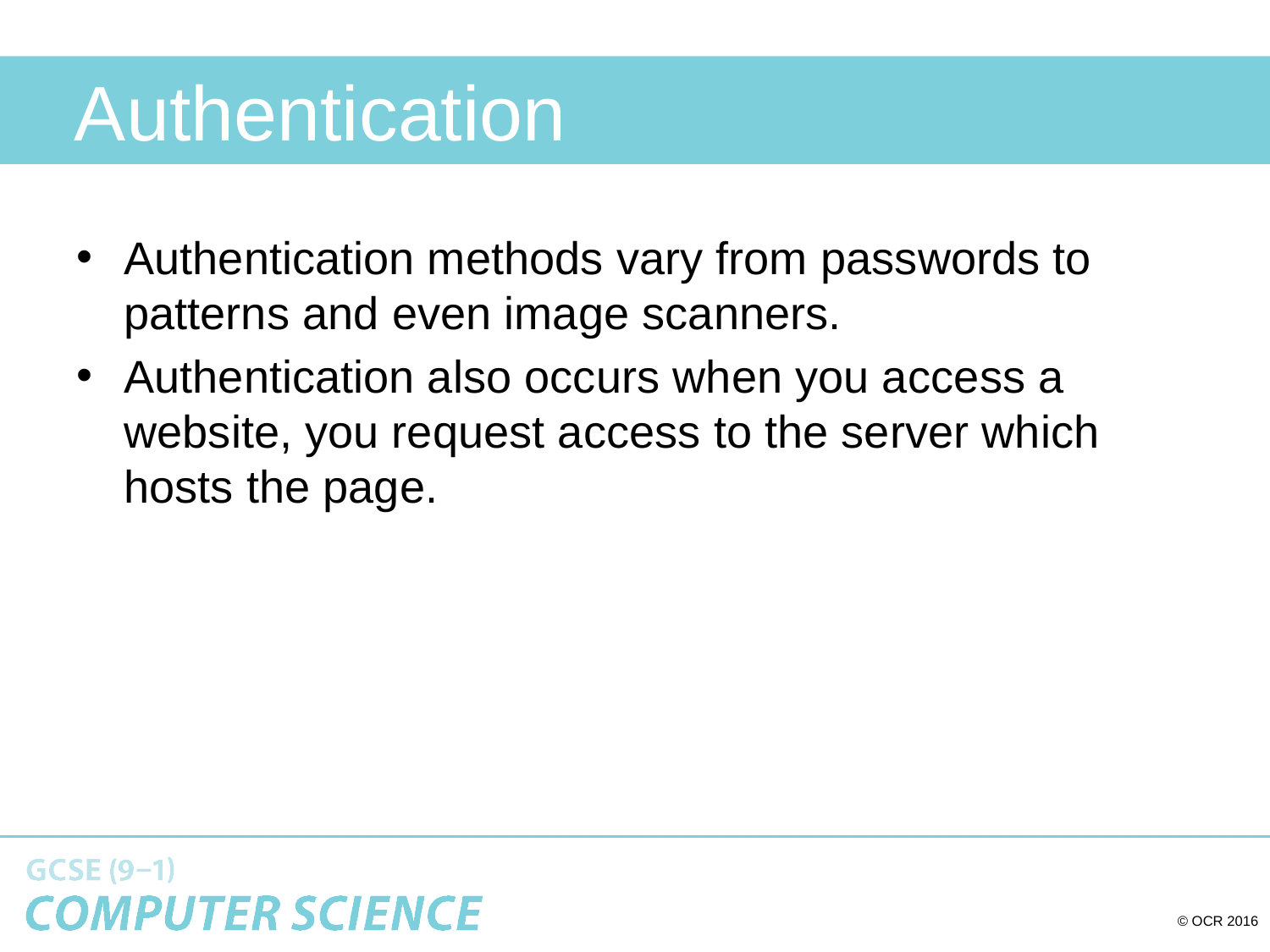

# Authentication
Authentication methods vary from passwords to patterns and even image scanners.
Authentication also occurs when you access a website, you request access to the server which hosts the page.